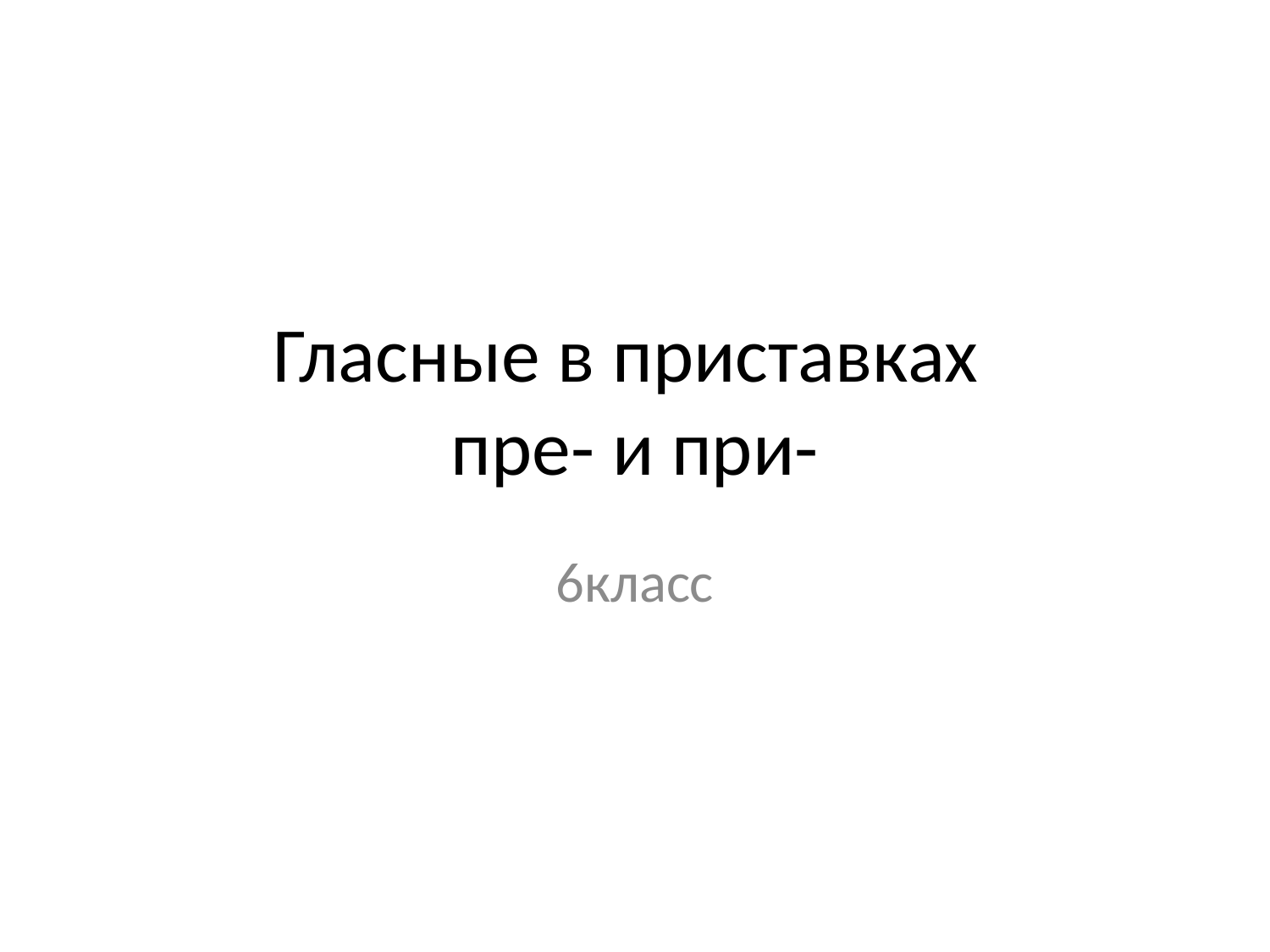

# Гласные в приставках пре- и при-
6класс